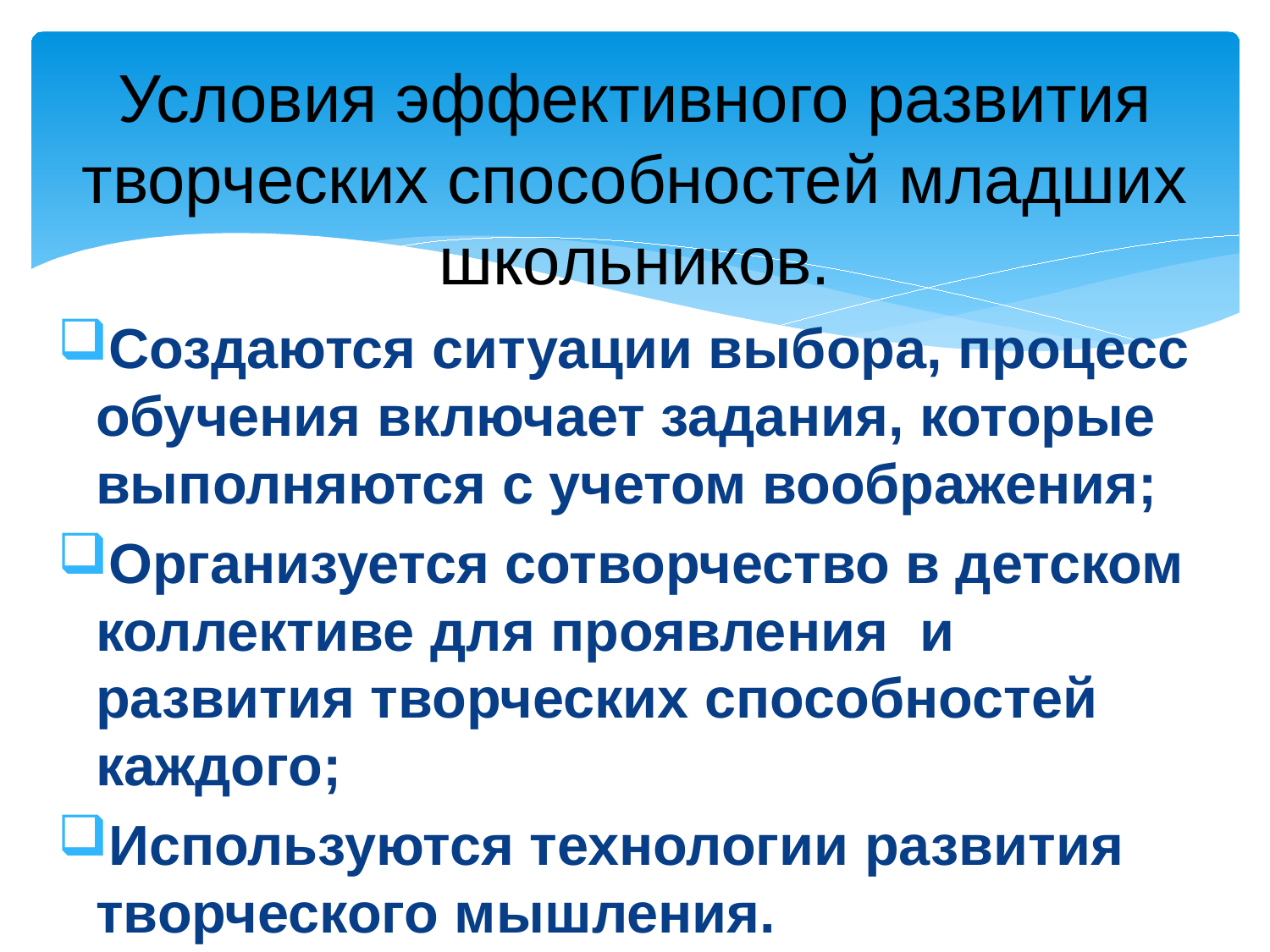

# Условия эффективного развития творческих способностей младших школьников.
Создаются ситуации выбора, процесс обучения включает задания, которые выполняются с учетом воображения;
Организуется сотворчество в детском коллективе для проявления  и развития творческих способностей каждого;
Используются технологии развития творческого мышления.